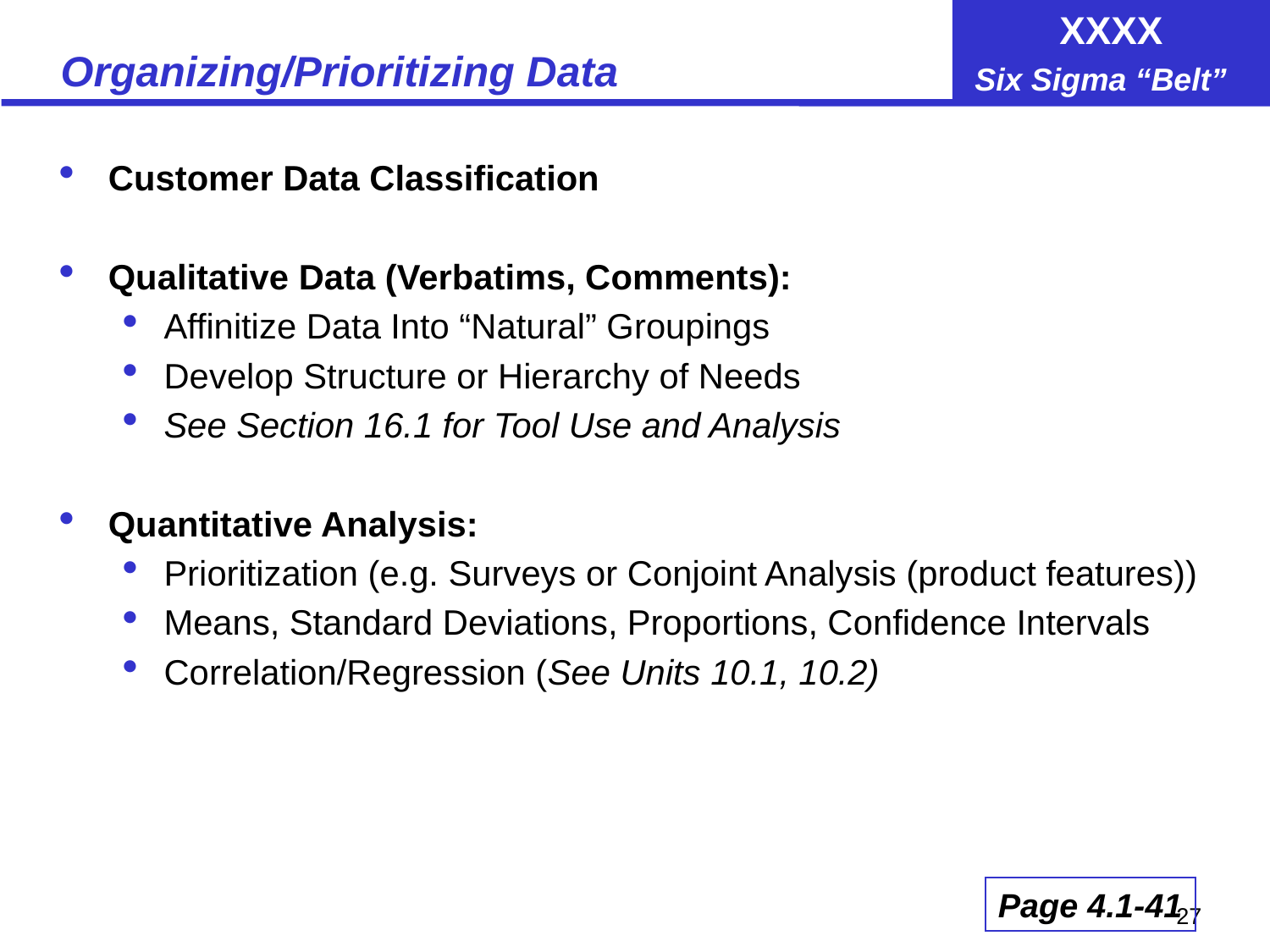

# Organizing/Prioritizing Data
Customer Data Classification

Qualitative Data (Verbatims, Comments):
Affinitize Data Into “Natural” Groupings
Develop Structure or Hierarchy of Needs
See Section 16.1 for Tool Use and Analysis

Quantitative Analysis:
Prioritization (e.g. Surveys or Conjoint Analysis (product features))
Means, Standard Deviations, Proportions, Confidence Intervals
Correlation/Regression (See Units 10.1, 10.2)

Page 4.1-41